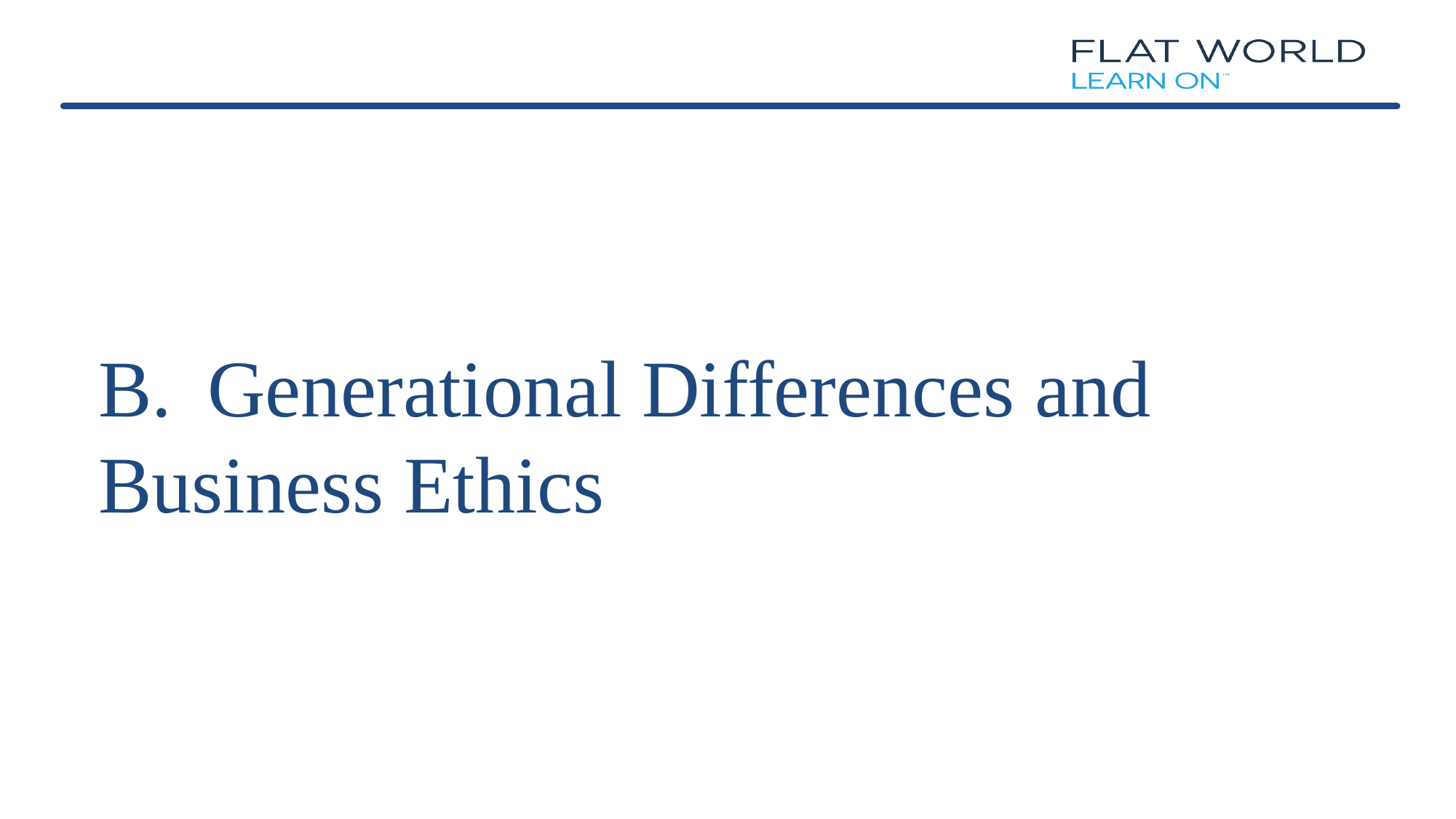

# B.	Generational Differences and Business Ethics